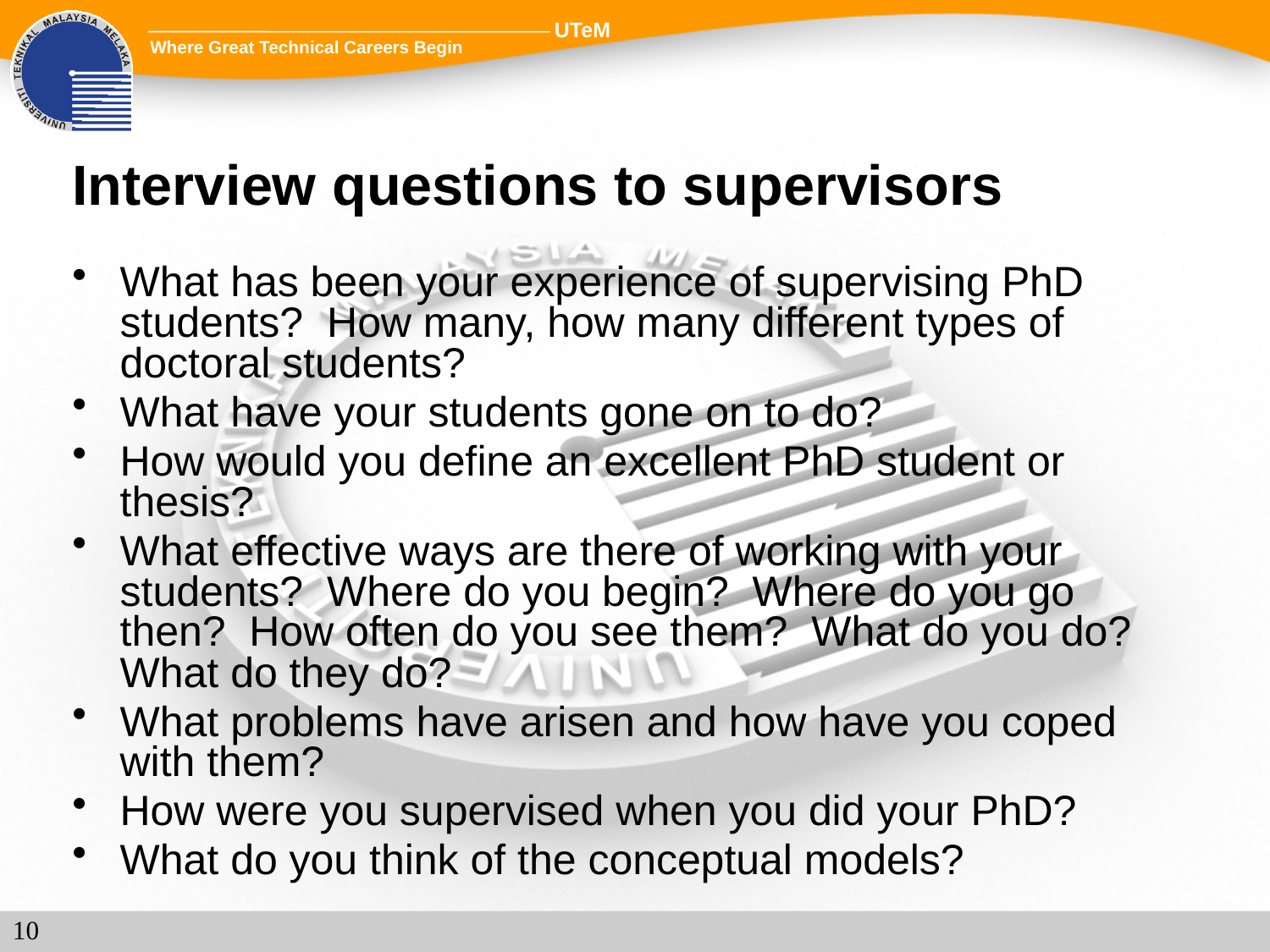

# Interview questions to supervisors
What has been your experience of supervising PhD students?  How many, how many different types of doctoral students?
What have your students gone on to do?
How would you define an excellent PhD student or thesis?
What effective ways are there of working with your students?  Where do you begin?  Where do you go then?  How often do you see them?  What do you do? What do they do?
What problems have arisen and how have you coped with them?
How were you supervised when you did your PhD?
What do you think of the conceptual models?